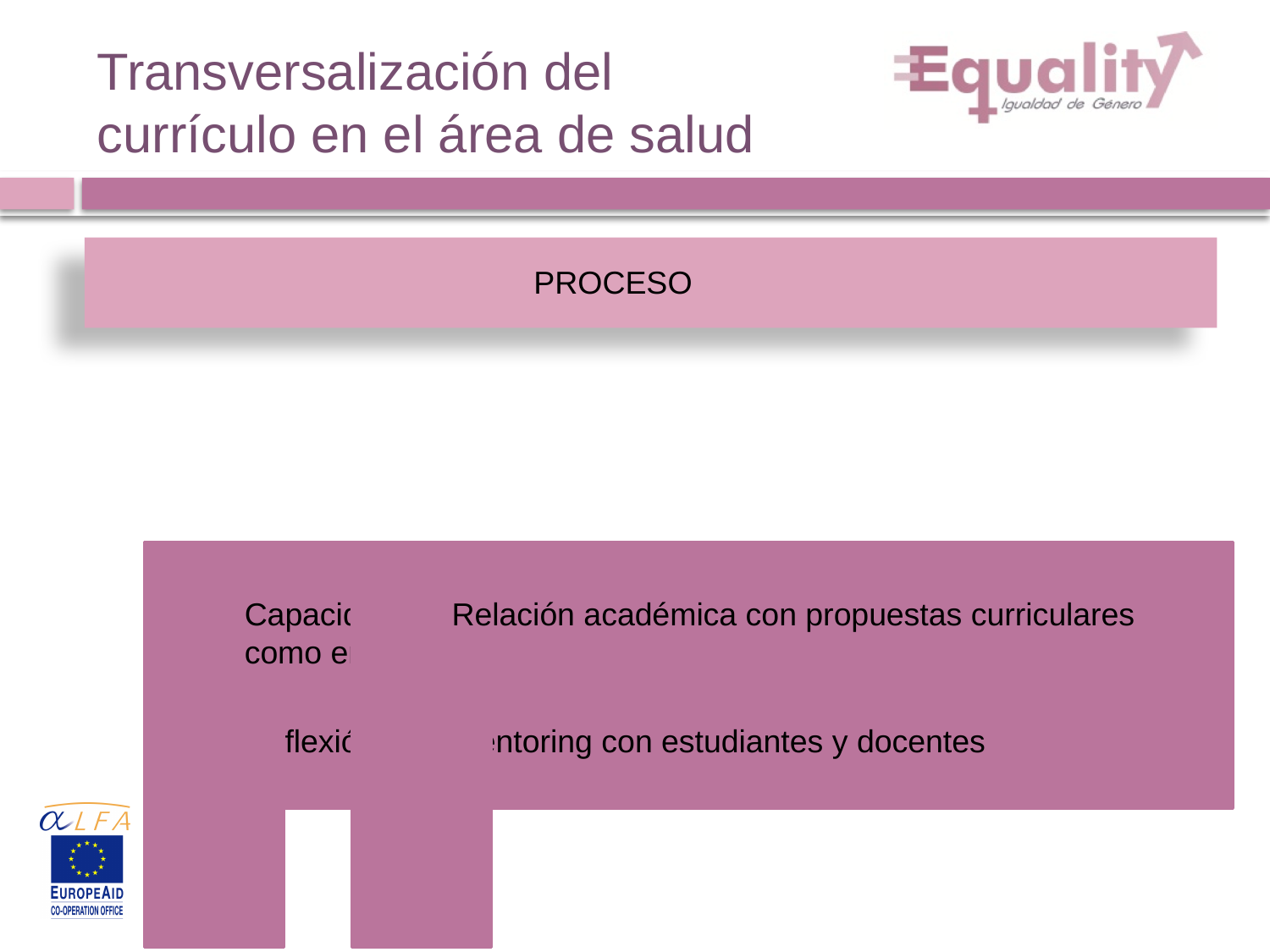

# Transversalización del currículo en el área de salud

PROCESO